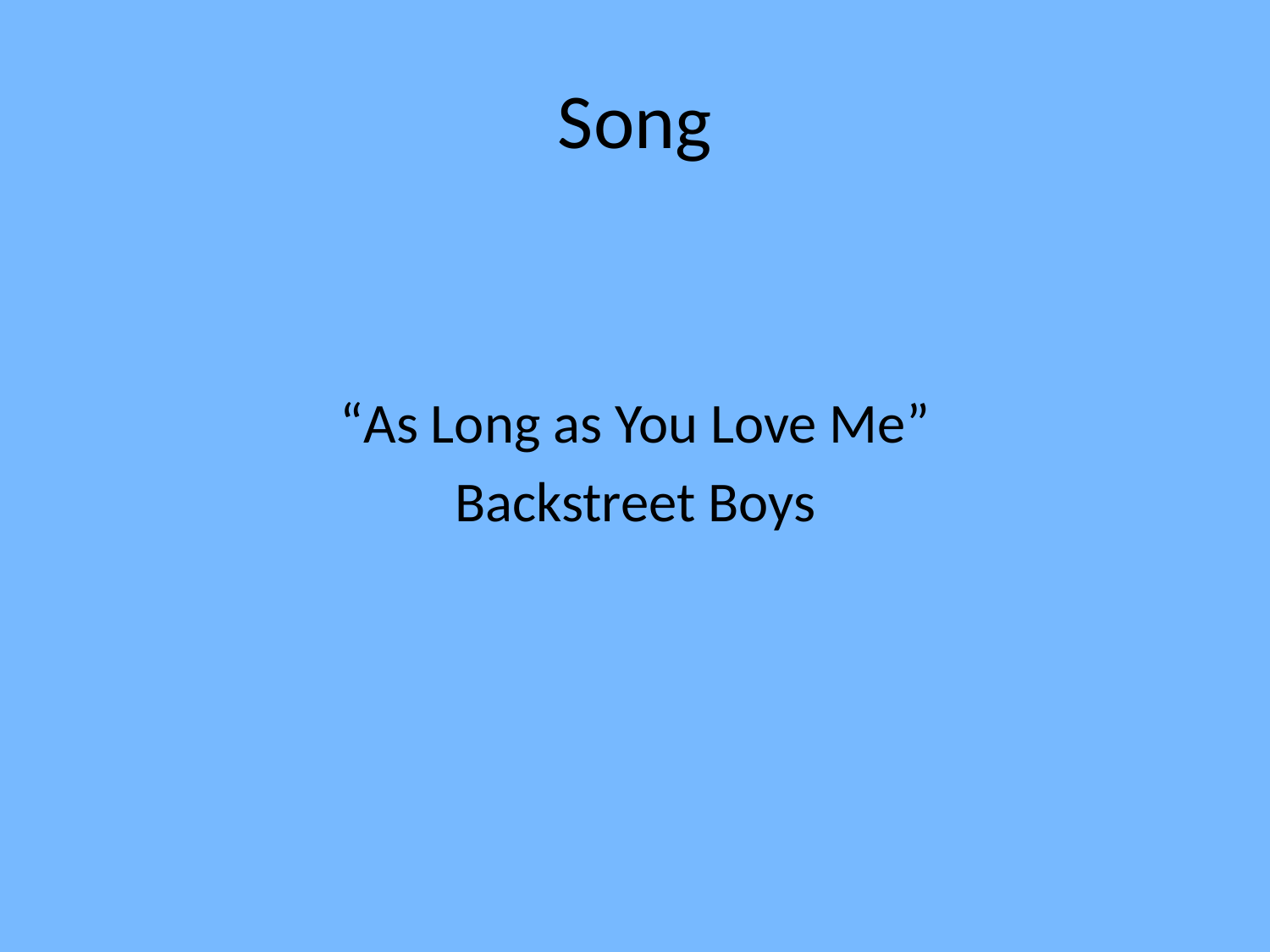

# Song

“As Long as You Love Me”
Backstreet Boys